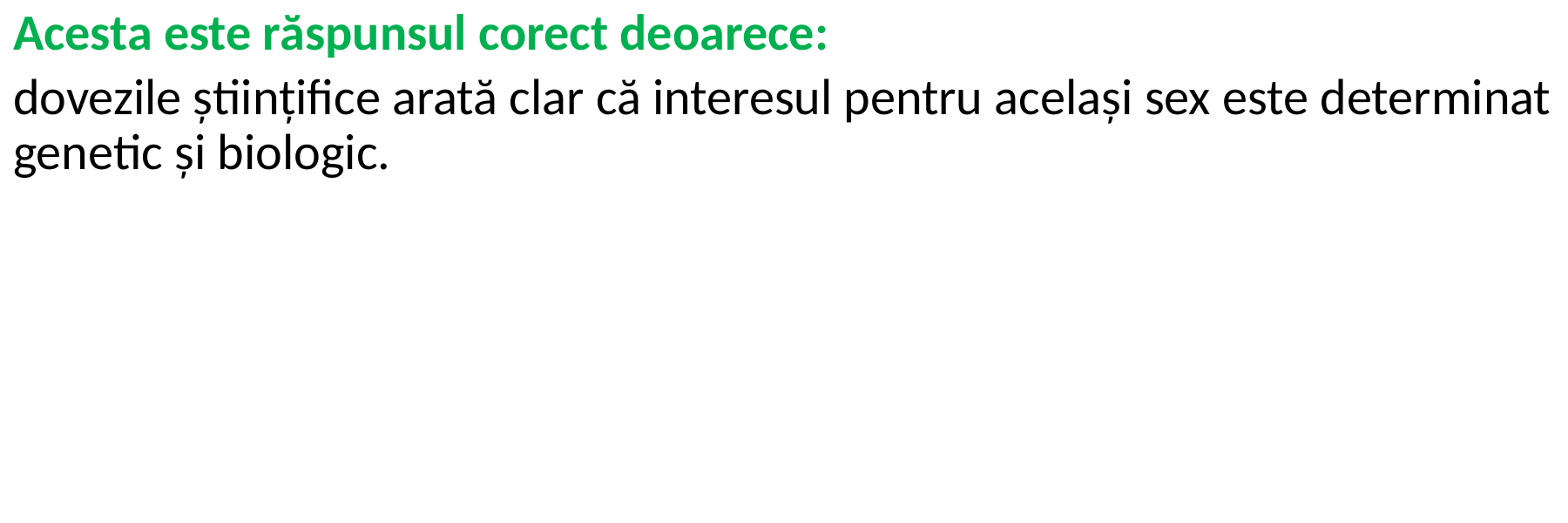

Acesta este răspunsul corect deoarece:
dovezile științifice arată clar că interesul pentru același sex este determinat genetic și biologic.